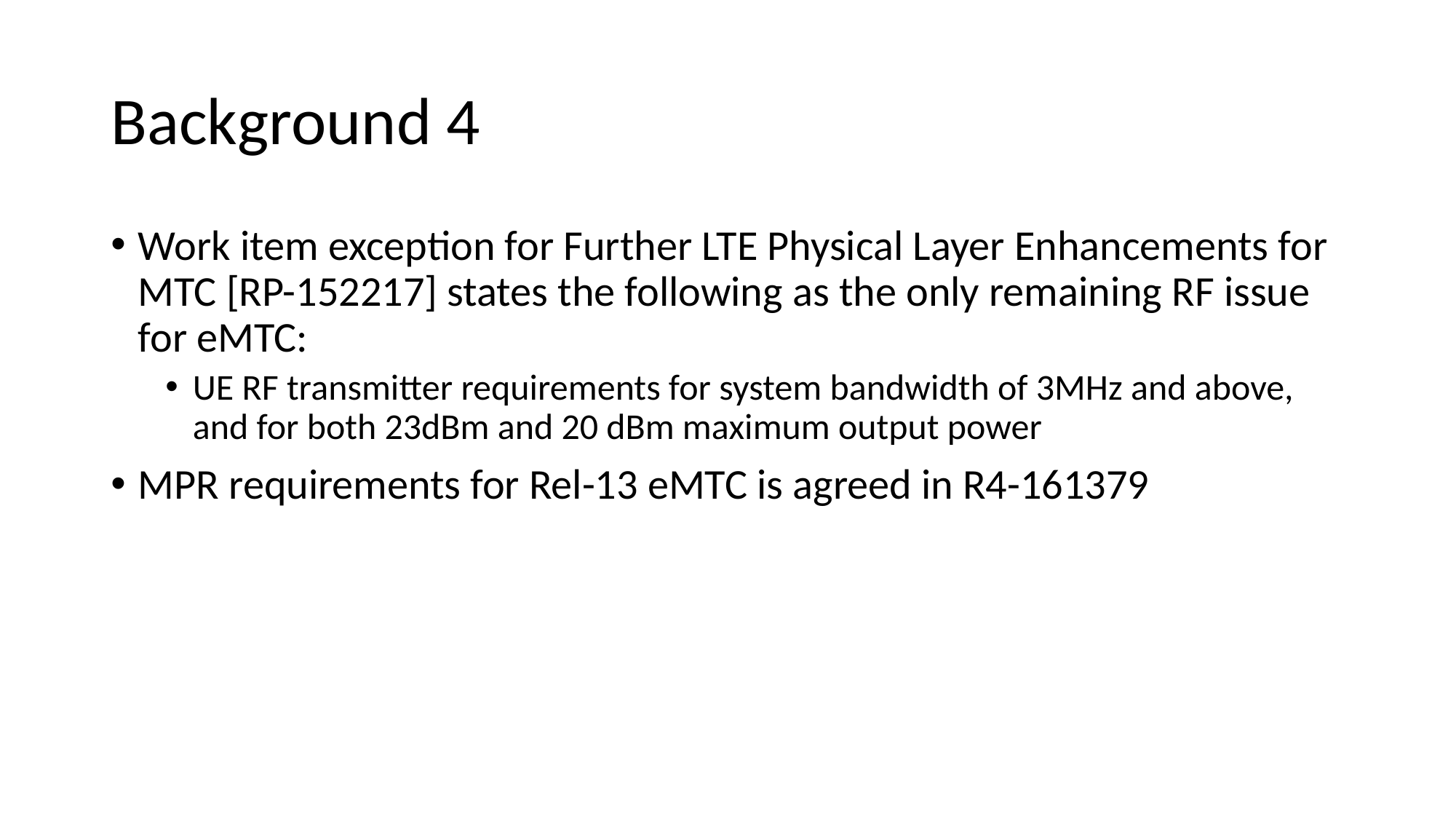

# Background 4
Work item exception for Further LTE Physical Layer Enhancements for MTC [RP-152217] states the following as the only remaining RF issue for eMTC:
UE RF transmitter requirements for system bandwidth of 3MHz and above, and for both 23dBm and 20 dBm maximum output power
MPR requirements for Rel-13 eMTC is agreed in R4-161379